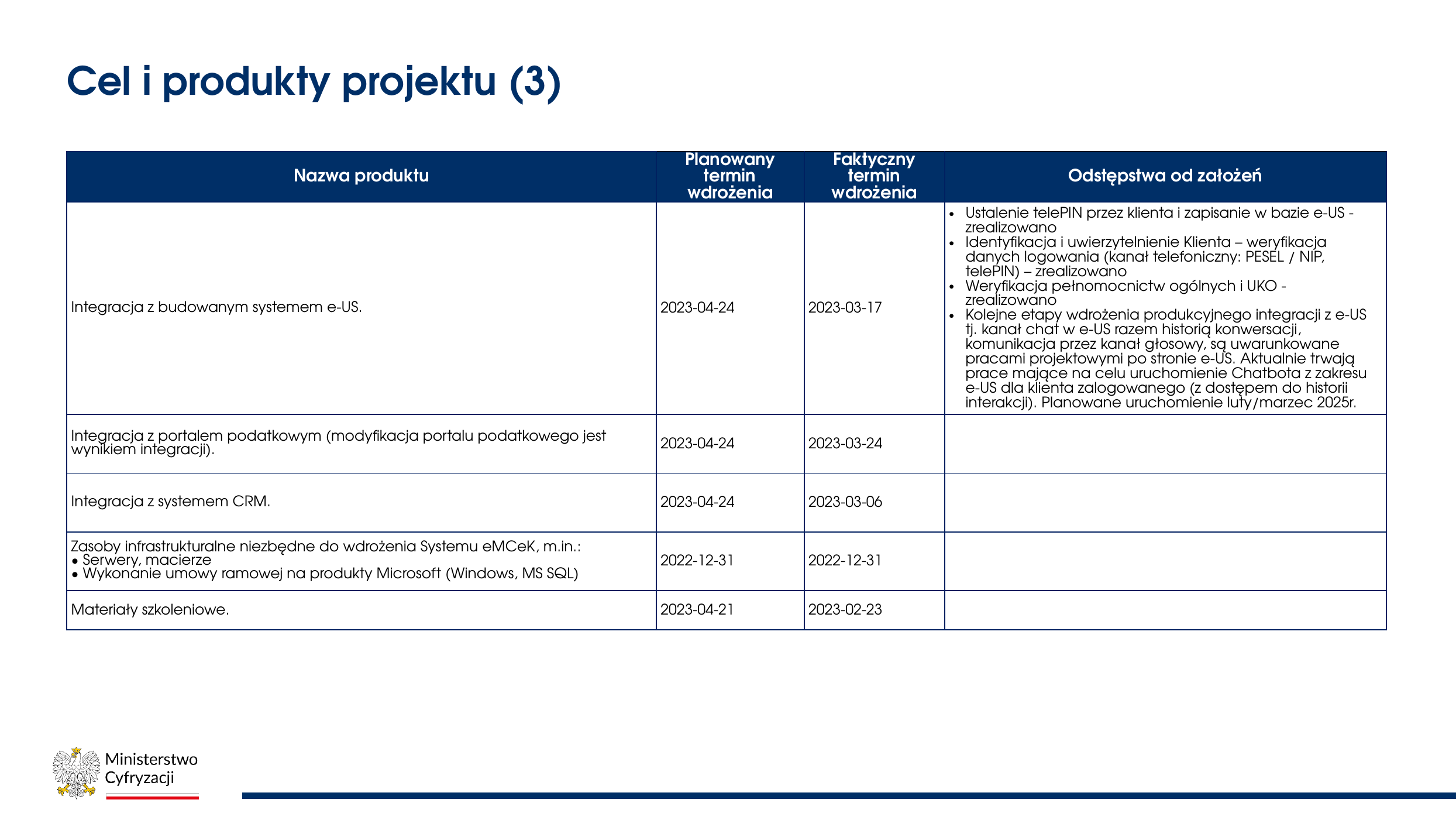

# Cel i produkty projektu (3)
| Nazwa produktu | Planowany termin wdrożenia | Faktyczny termin wdrożenia | Odstępstwa od założeń |
| --- | --- | --- | --- |
| Integracja z budowanym systemem e-US. | 2023-04-24 | 2023-03-17 | Ustalenie telePIN przez klienta i zapisanie w bazie e-US - zrealizowano Identyfikacja i uwierzytelnienie Klienta – weryfikacja danych logowania (kanał telefoniczny: PESEL / NIP, telePIN) – zrealizowano Weryfikacja pełnomocnictw ogólnych i UKO - zrealizowano Kolejne etapy wdrożenia produkcyjnego integracji z e-US tj. kanał chat w e-US razem historią konwersacji, komunikacja przez kanał głosowy, są uwarunkowane pracami projektowymi po stronie e-US. Aktualnie trwają prace mające na celu uruchomienie Chatbota z zakresu e-US dla klienta zalogowanego (z dostępem do historii interakcji). Planowane uruchomienie luty/marzec 2025r. |
| Integracja z portalem podatkowym (modyfikacja portalu podatkowego jest wynikiem integracji). | 2023-04-24 | 2023-03-24 |  |
| Integracja z systemem CRM. | 2023-04-24 | 2023-03-06 |  |
| Zasoby infrastrukturalne niezbędne do wdrożenia Systemu eMCeK, m.in.: • Serwery, macierze • Wykonanie umowy ramowej na produkty Microsoft (Windows, MS SQL) | 2022-12-31 | 2022-12-31 |  |
| Materiały szkoleniowe. | 2023-04-21 | 2023-02-23 |  |